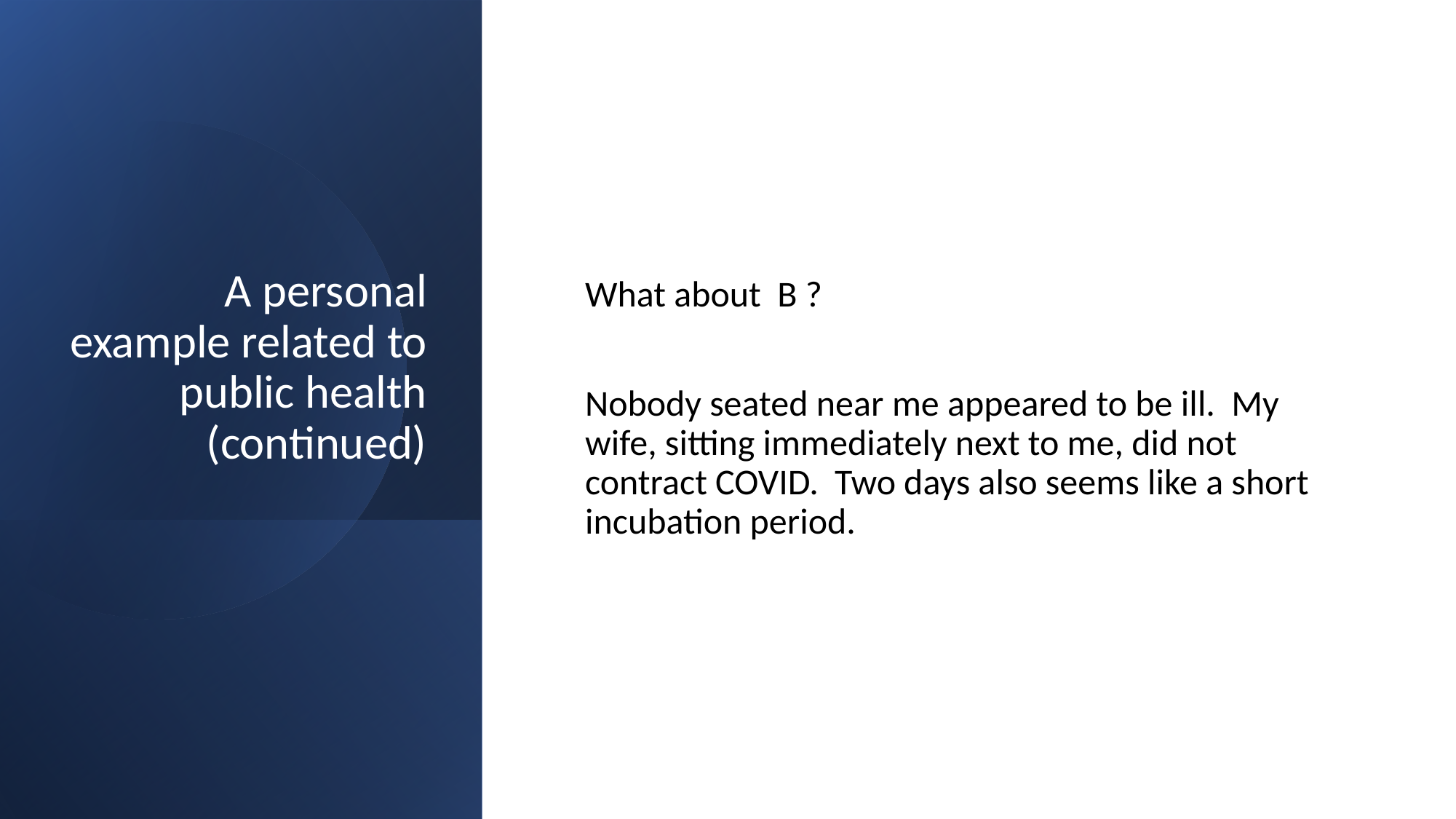

# A personal example related to public health (continued)
What about  B ?

Nobody seated near me appeared to be ill.  My wife, sitting immediately next to me, did not contract COVID.  Two days also seems like a short incubation period.